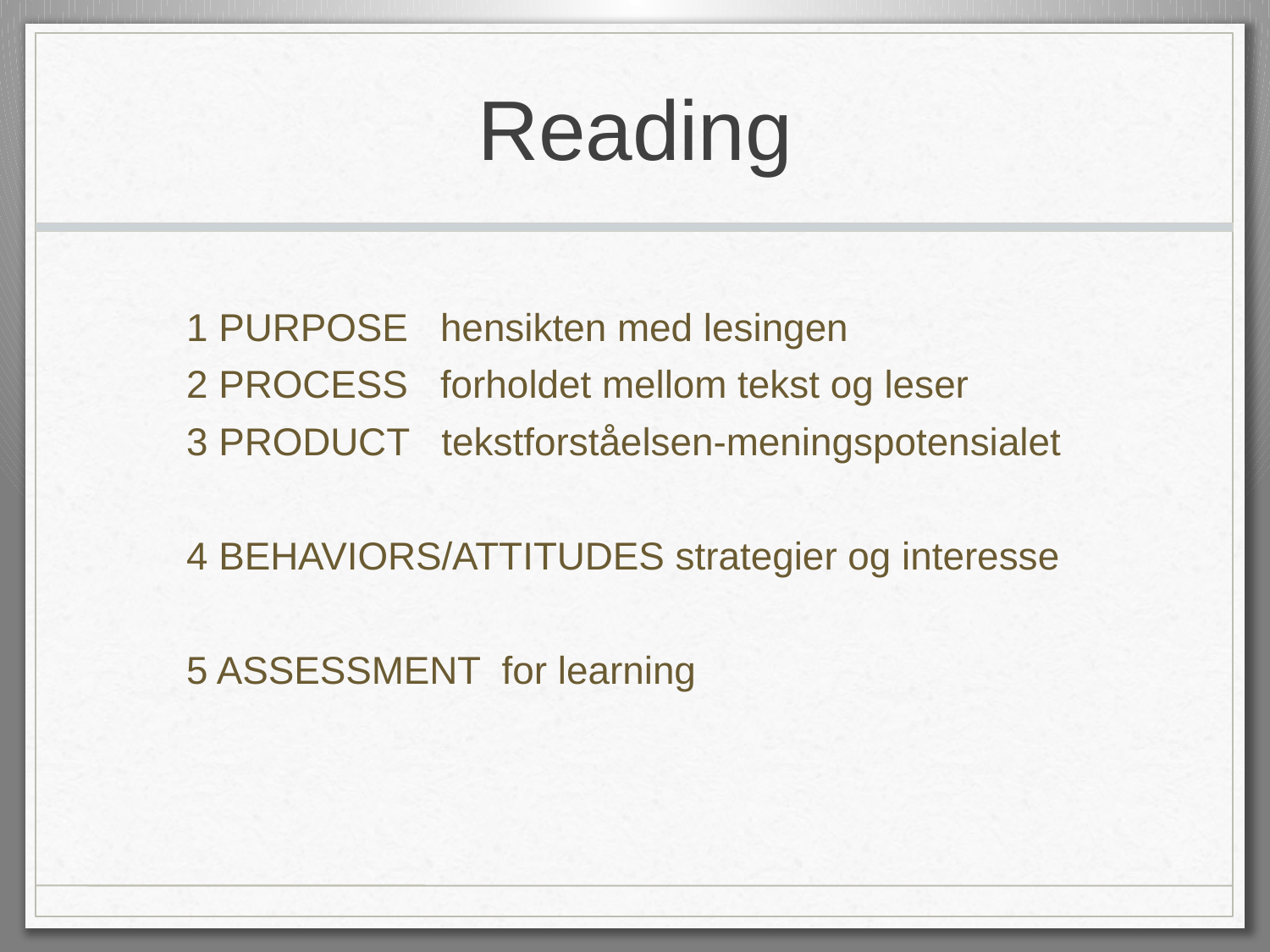

# Reading
1 PURPOSE   hensikten med lesingen
2 PROCESS   forholdet mellom tekst og leser
3 PRODUCT   tekstforståelsen-meningspotensialet

4 BEHAVIORS/ATTITUDES strategier og interesse

5 ASSESSMENT  for learning